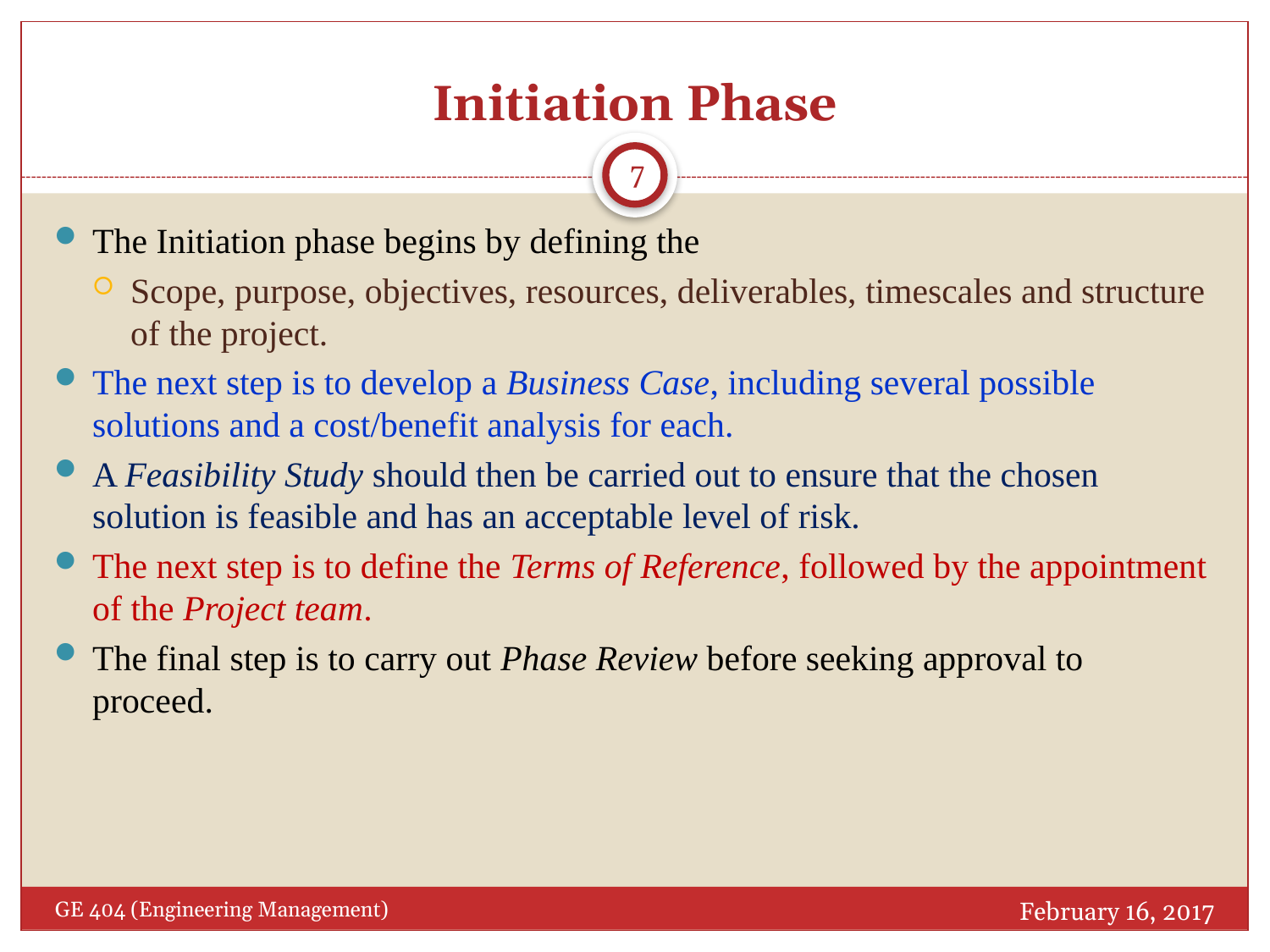

# Initiation Phase
7
The Initiation phase begins by defining the
Scope, purpose, objectives, resources, deliverables, timescales and structure of the project.
The next step is to develop a Business Case, including several possible solutions and a cost/benefit analysis for each.
A Feasibility Study should then be carried out to ensure that the chosen solution is feasible and has an acceptable level of risk.
The next step is to define the Terms of Reference, followed by the appointment of the Project team.
The final step is to carry out Phase Review before seeking approval to proceed.
February 16, 2017
GE 404 (Engineering Management)